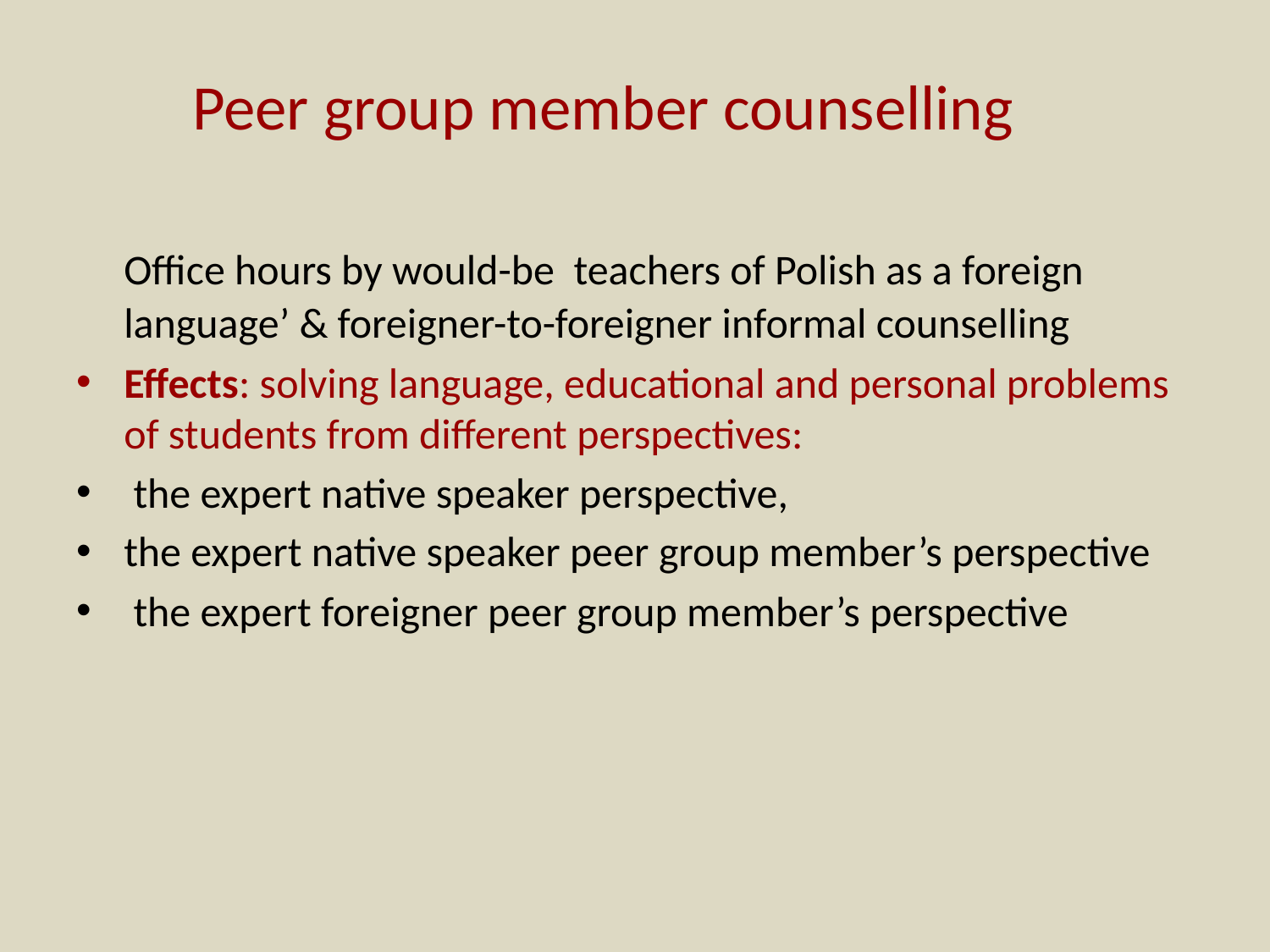

# Peer group member counselling
	Office hours by would-be  teachers of Polish as a foreign language’ & foreigner-to-foreigner informal counselling
Effects: solving language, educational and personal problems of students from different perspectives:
 the expert native speaker perspective,
the expert native speaker peer group member’s perspective
 the expert foreigner peer group member’s perspective